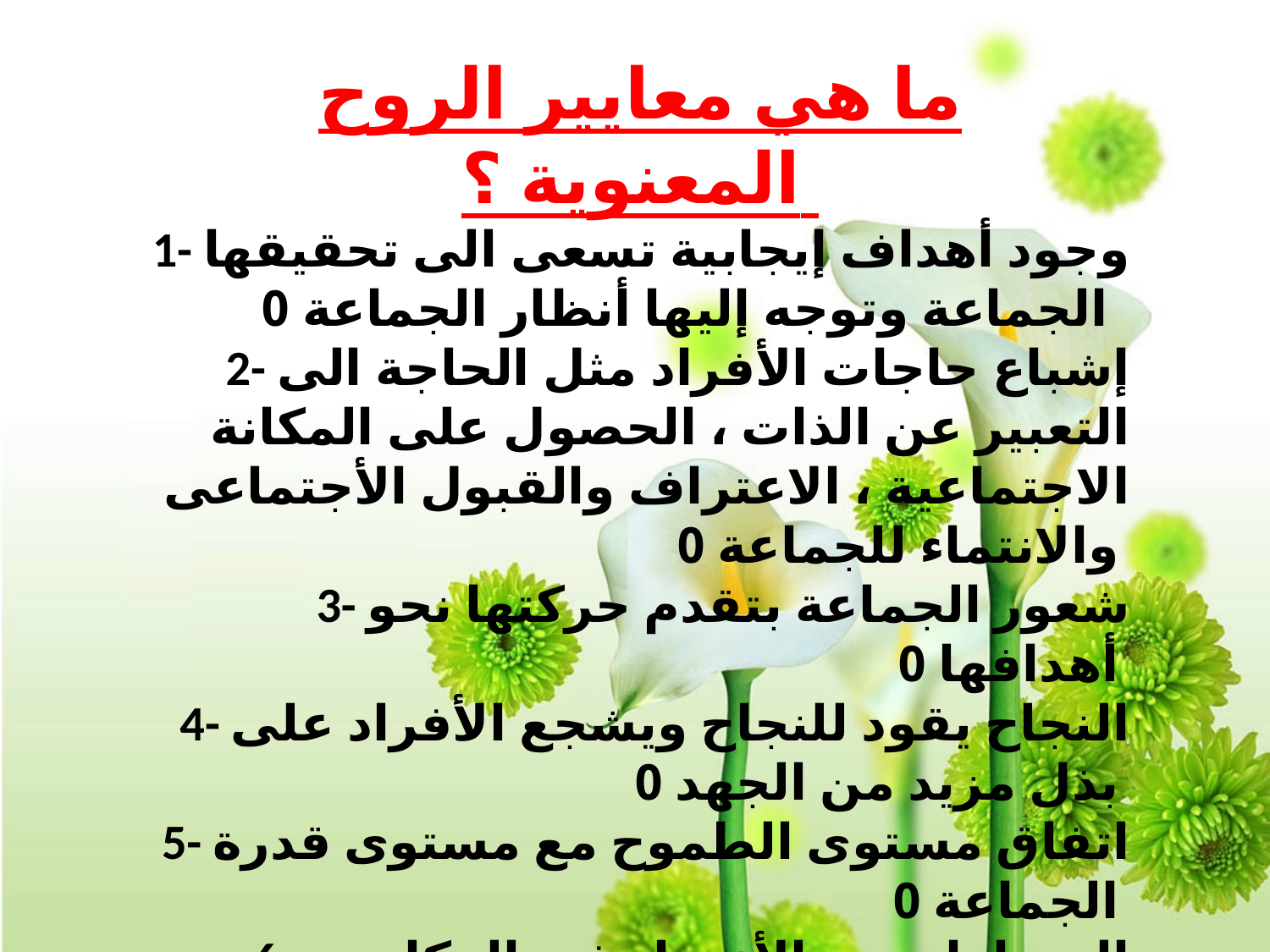

ما هي معايير الروح المعنوية ؟
1- وجود أهداف إيجابية تسعى الى تحقيقها الجماعة وتوجه إليها أنظار الجماعة 0
 2- إشباع حاجات الأفراد مثل الحاجة الى التعبير عن الذات ، الحصول على المكانة الاجتماعية ، الاعتراف والقبول الأجتماعى والانتماء للجماعة 0
3- شعور الجماعة بتقدم حركتها نحو أهدافها 0
 4- النجاح يقود للنجاح ويشجع الأفراد على بذل مزيد من الجهد 0
 5- اتفاق مستوى الطموح مع مستوى قدرة الجماعة 0
 6- المساواة بين الأعضاء في المكاسب وفي التضحيات 0
7- الشعور بالوحدة والتوحد والشعور بالجماعة 0